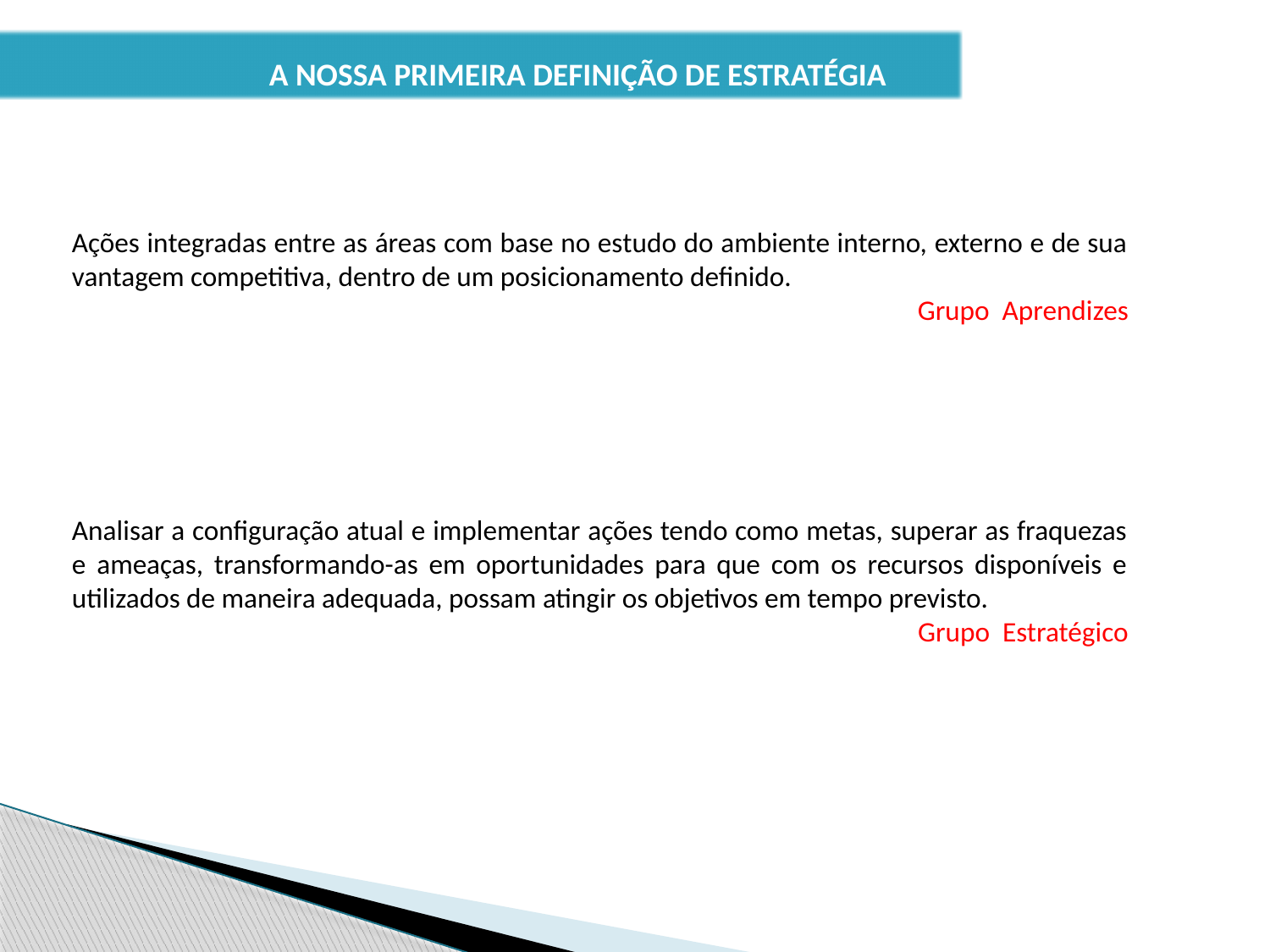

A NOSSA PRIMEIRA DEFINIÇÃO DE ESTRATÉGIA
Ações integradas entre as áreas com base no estudo do ambiente interno, externo e de sua vantagem competitiva, dentro de um posicionamento definido.
Grupo  Aprendizes
Analisar a configuração atual e implementar ações tendo como metas, superar as fraquezas e ameaças, transformando-as em oportunidades para que com os recursos disponíveis e utilizados de maneira adequada, possam atingir os objetivos em tempo previsto.
Grupo  Estratégico